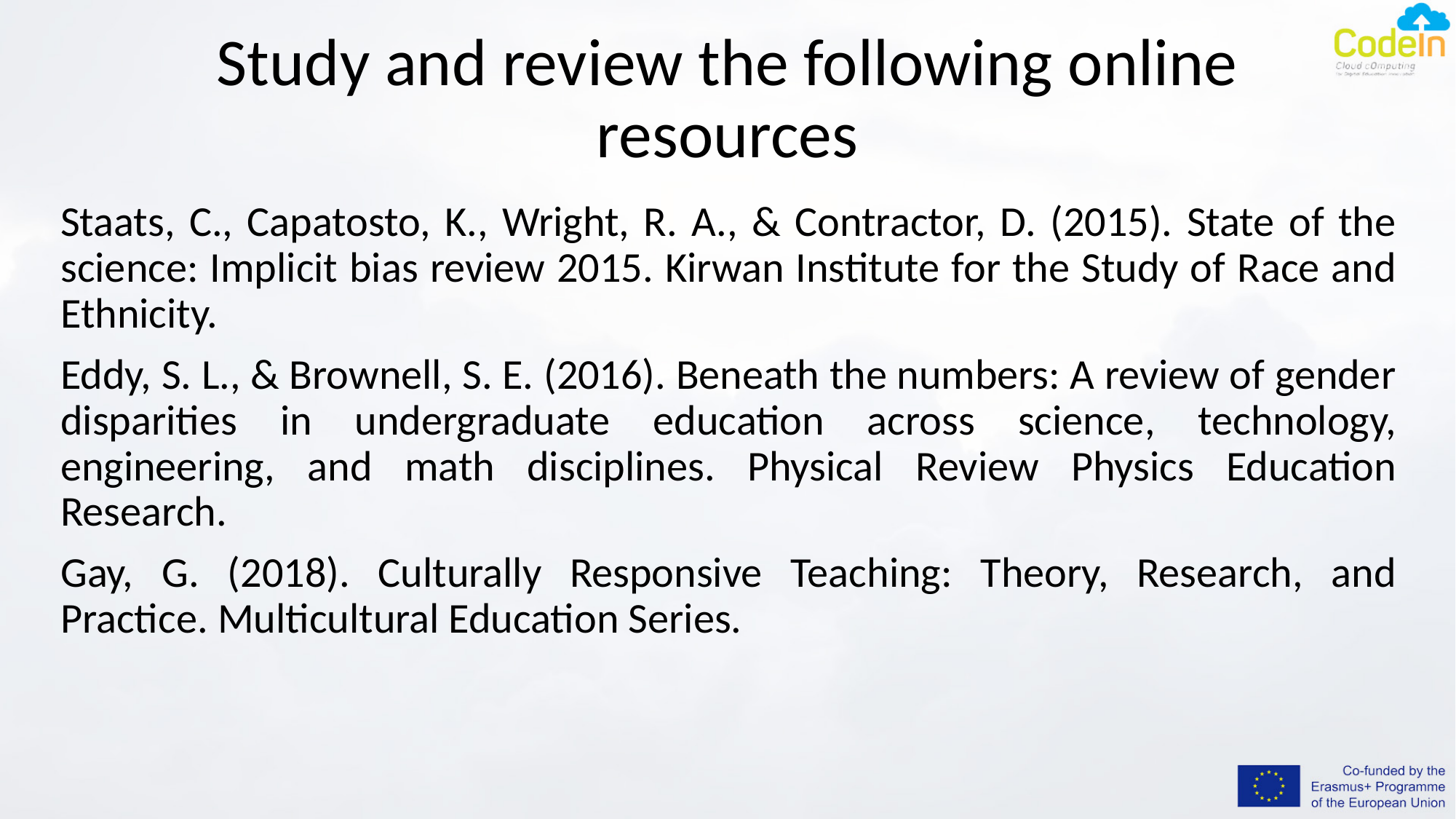

# Study and review the following online resources
Staats, C., Capatosto, K., Wright, R. A., & Contractor, D. (2015). State of the science: Implicit bias review 2015. Kirwan Institute for the Study of Race and Ethnicity.
Eddy, S. L., & Brownell, S. E. (2016). Beneath the numbers: A review of gender disparities in undergraduate education across science, technology, engineering, and math disciplines. Physical Review Physics Education Research.
Gay, G. (2018). Culturally Responsive Teaching: Theory, Research, and Practice. Multicultural Education Series.